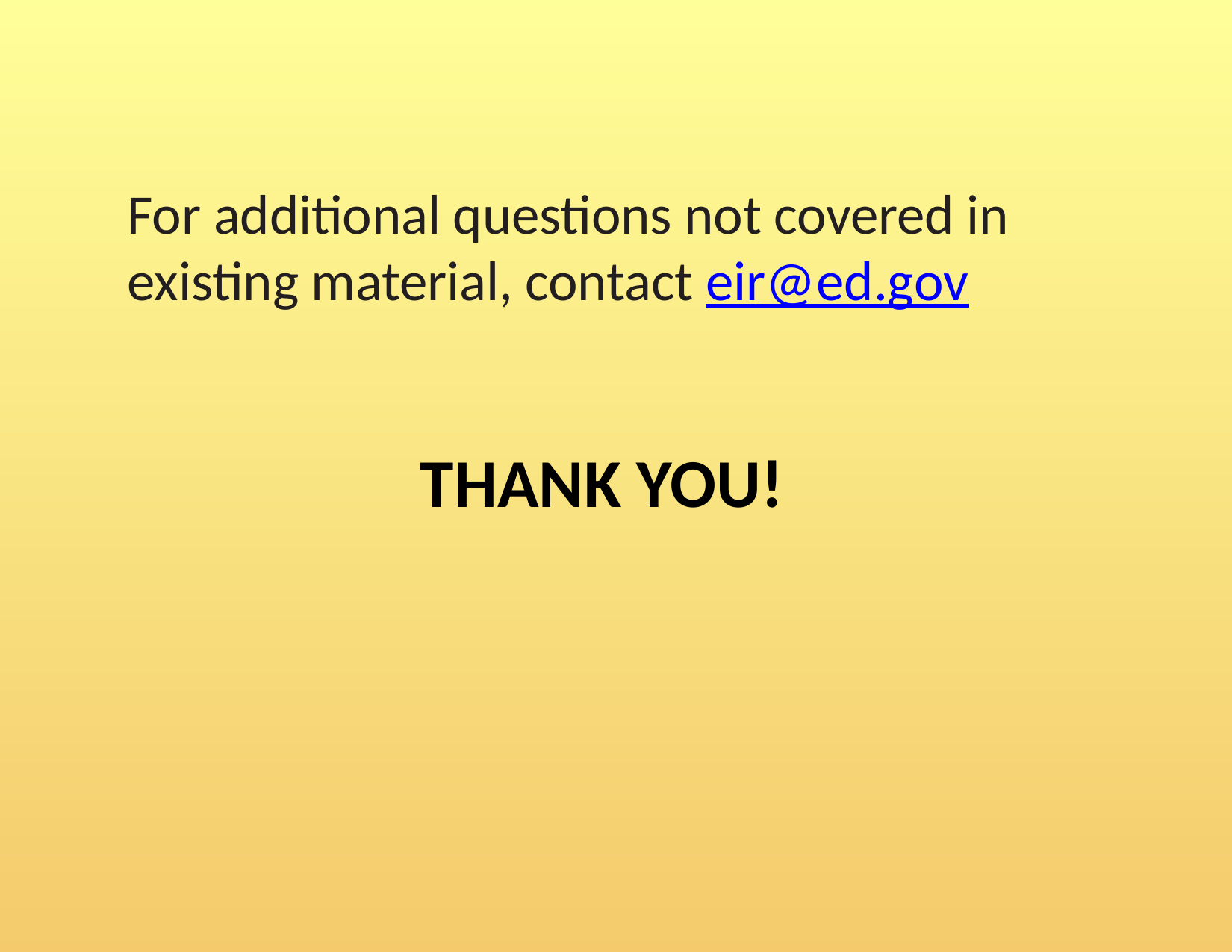

For additional questions not covered in existing material, contact eir@ed.gov
THANK YOU!